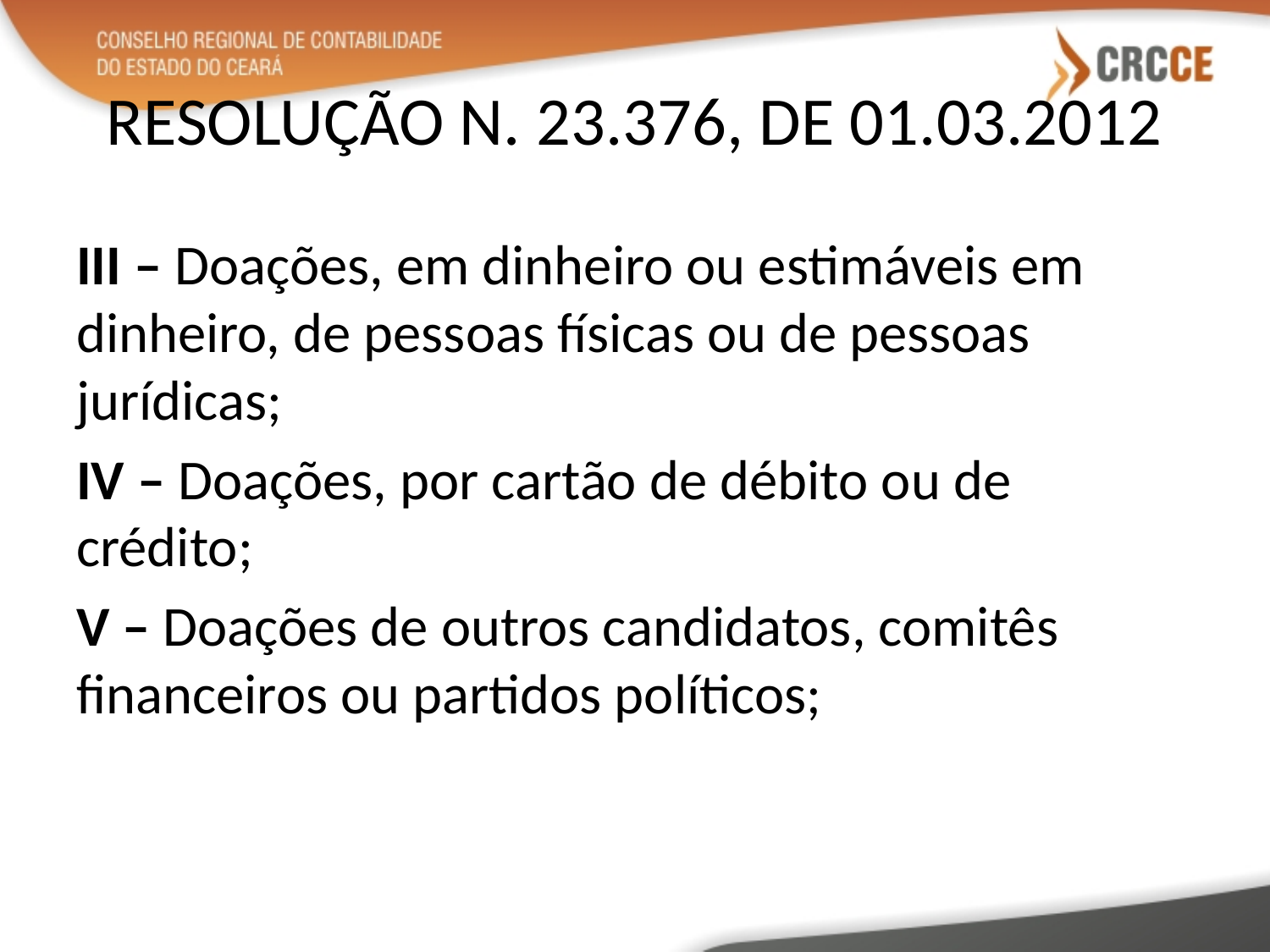

# RESOLUÇÃO N. 23.376, DE 01.03.2012
III – Doações, em dinheiro ou estimáveis em dinheiro, de pessoas físicas ou de pessoas jurídicas;
IV – Doações, por cartão de débito ou de crédito;
V – Doações de outros candidatos, comitês financeiros ou partidos políticos;